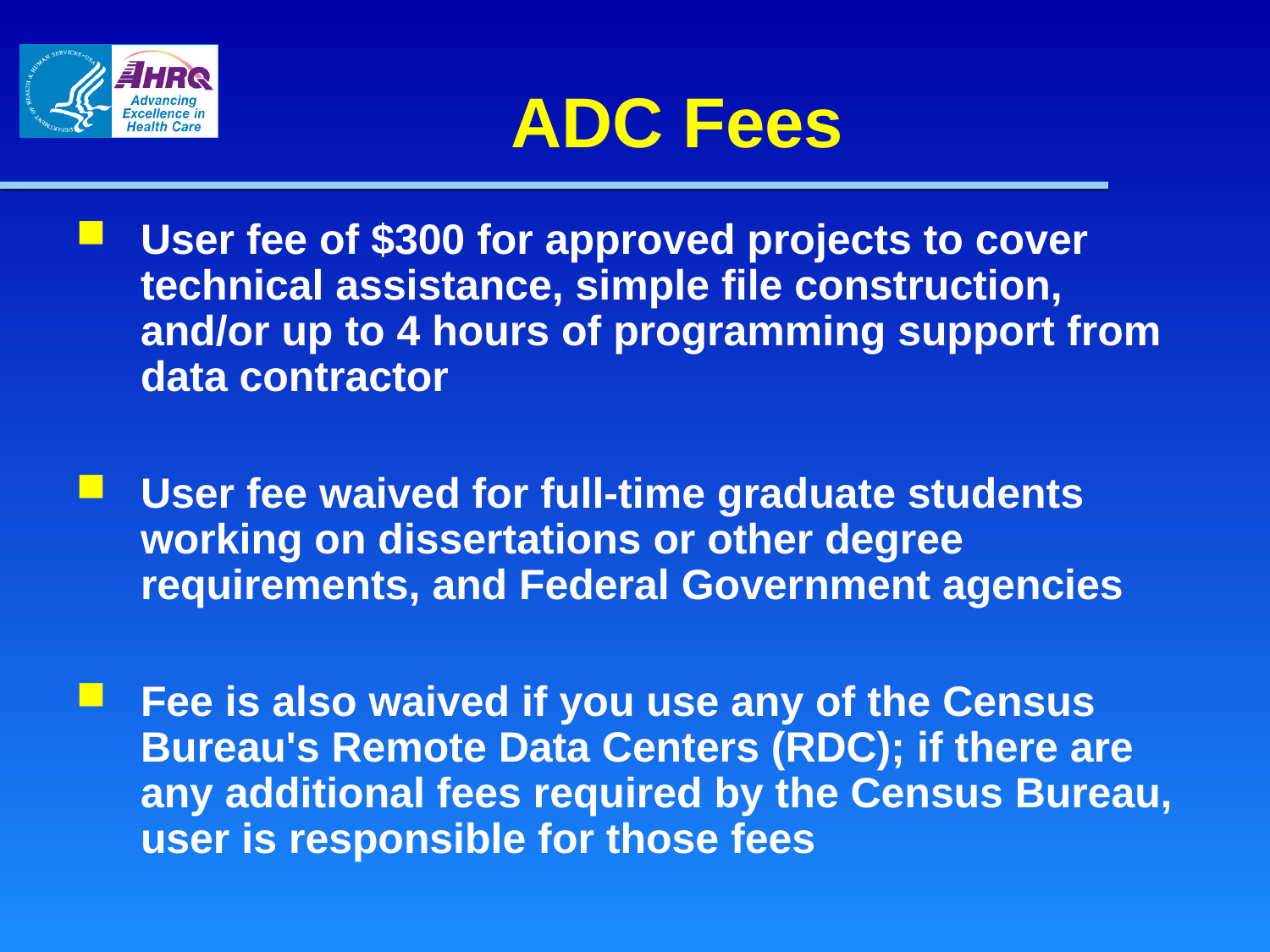

# ADC Fees
User fee of $300 for approved projects to cover technical assistance, simple file construction, and/or up to 4 hours of programming support from data contractor

User fee waived for full-time graduate students working on dissertations or other degree requirements, and Federal Government agencies

Fee is also waived if you use any of the Census Bureau's Remote Data Centers (RDC); if there are any additional fees required by the Census Bureau, user is responsible for those fees